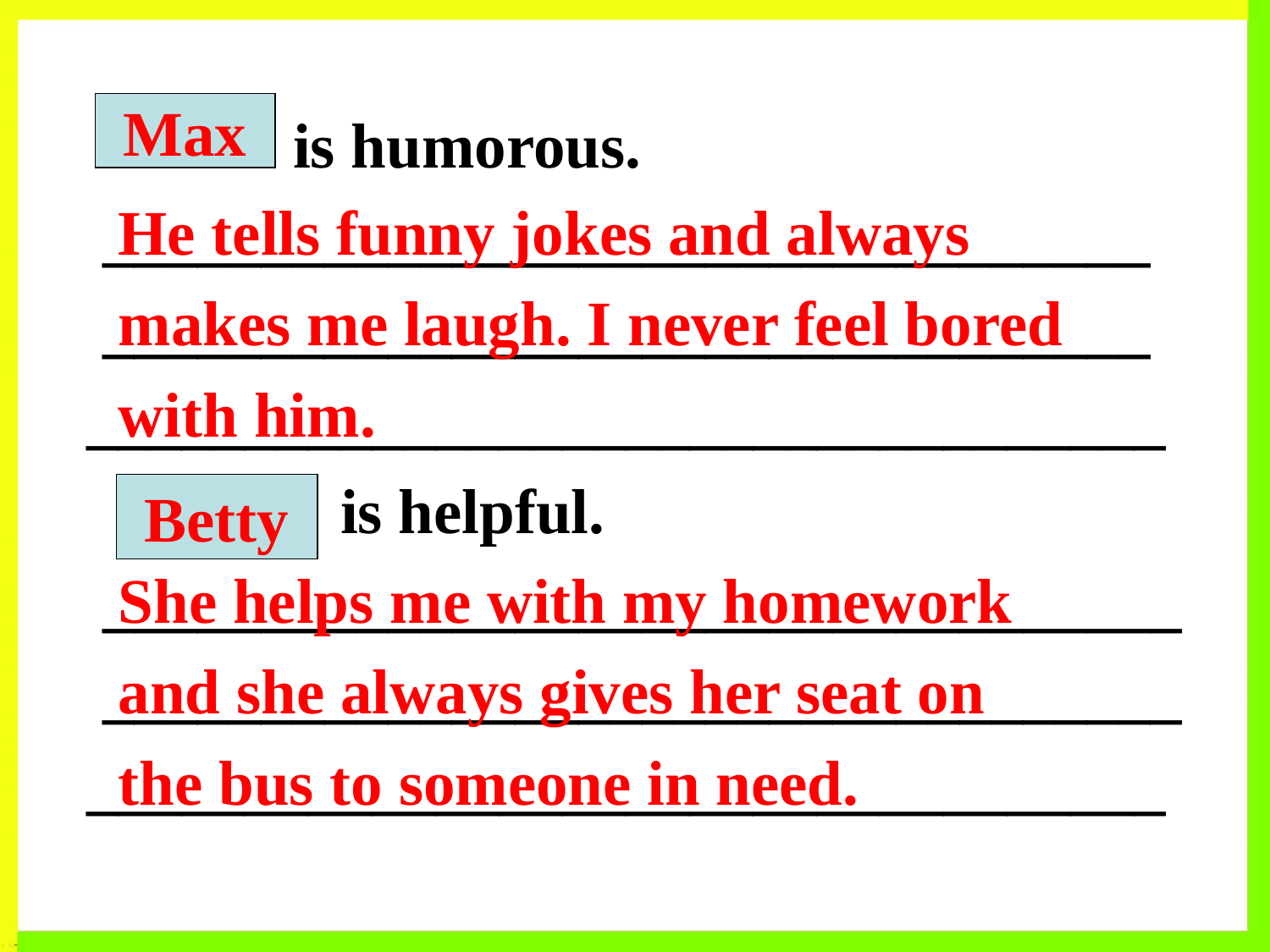

is humorous.
 _________________________________
 _________________________________
__________________________________
                is helpful.
 __________________________________
 __________________________________
__________________________________
Max
He tells funny jokes and always makes me laugh. I never feel bored with him.
 Betty
She helps me with my homework and she always gives her seat on the bus to someone in need.